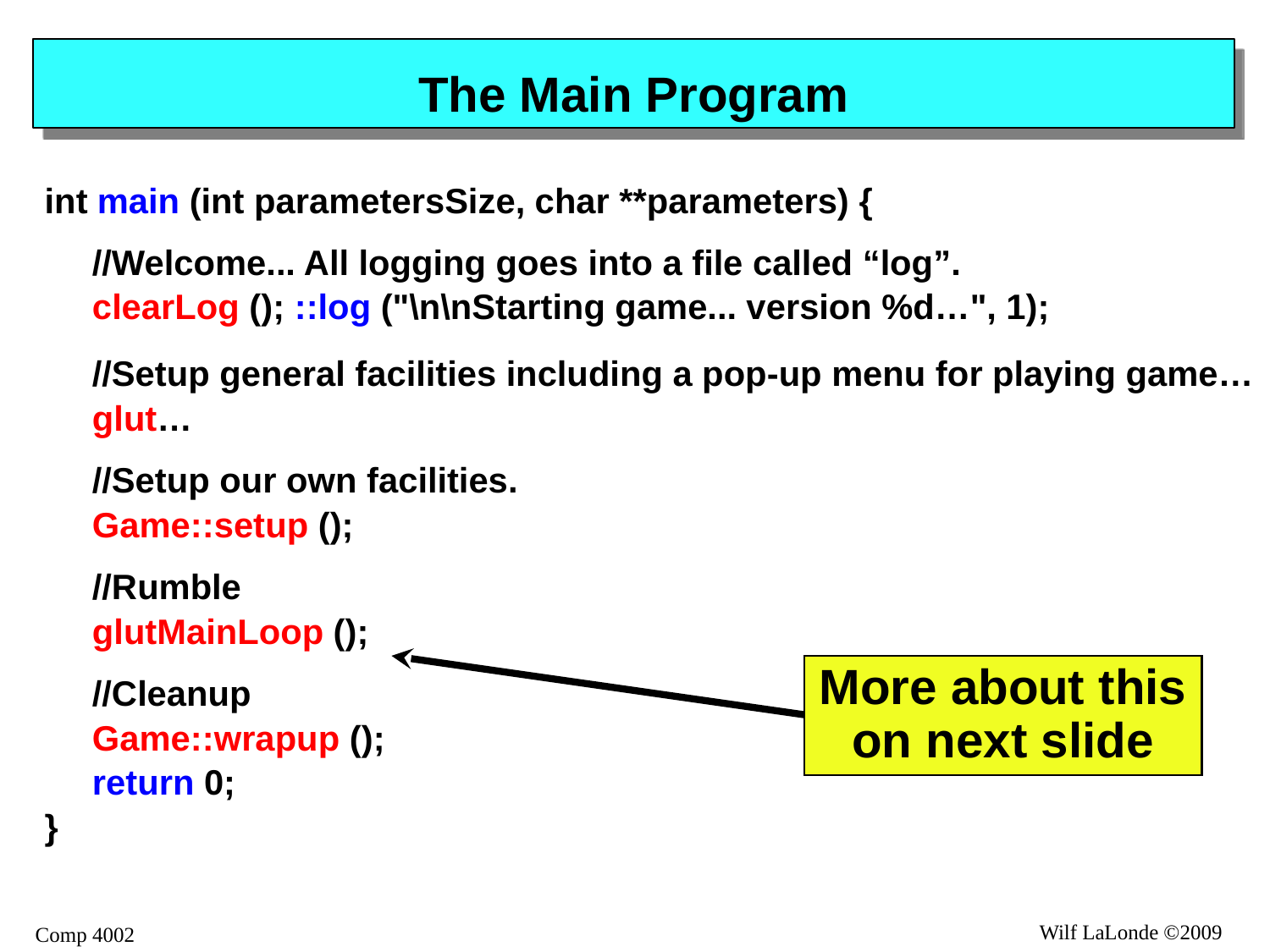

# The Main Program
int main (int parametersSize, char **parameters) {

	//Welcome... All logging goes into a file called “log”.
	clearLog (); ::log ("\n\nStarting game... version %d…", 1);

	//Setup general facilities including a pop-up menu for playing game…
	glut…

	//Setup our own facilities.
	Game::setup ();

	//Rumble
	glutMainLoop ();

	//Cleanup
	Game::wrapup ();
	return 0;
}

More about this
on next slide